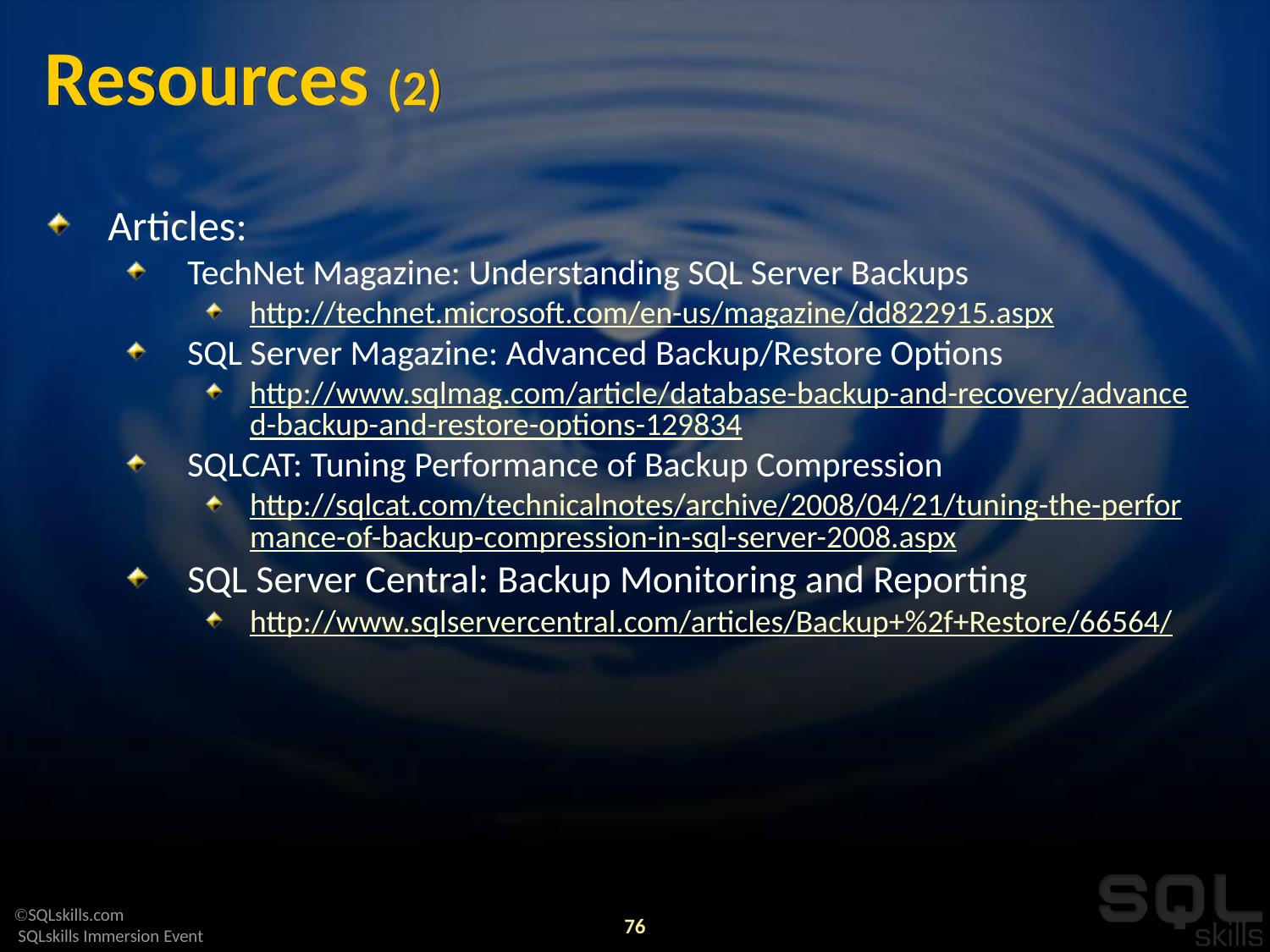

# Resources (2)
Articles:
TechNet Magazine: Understanding SQL Server Backups
http://technet.microsoft.com/en-us/magazine/dd822915.aspx
SQL Server Magazine: Advanced Backup/Restore Options
http://www.sqlmag.com/article/database-backup-and-recovery/advanced-backup-and-restore-options-129834
SQLCAT: Tuning Performance of Backup Compression
http://sqlcat.com/technicalnotes/archive/2008/04/21/tuning-the-performance-of-backup-compression-in-sql-server-2008.aspx
SQL Server Central: Backup Monitoring and Reporting
http://www.sqlservercentral.com/articles/Backup+%2f+Restore/66564/
76